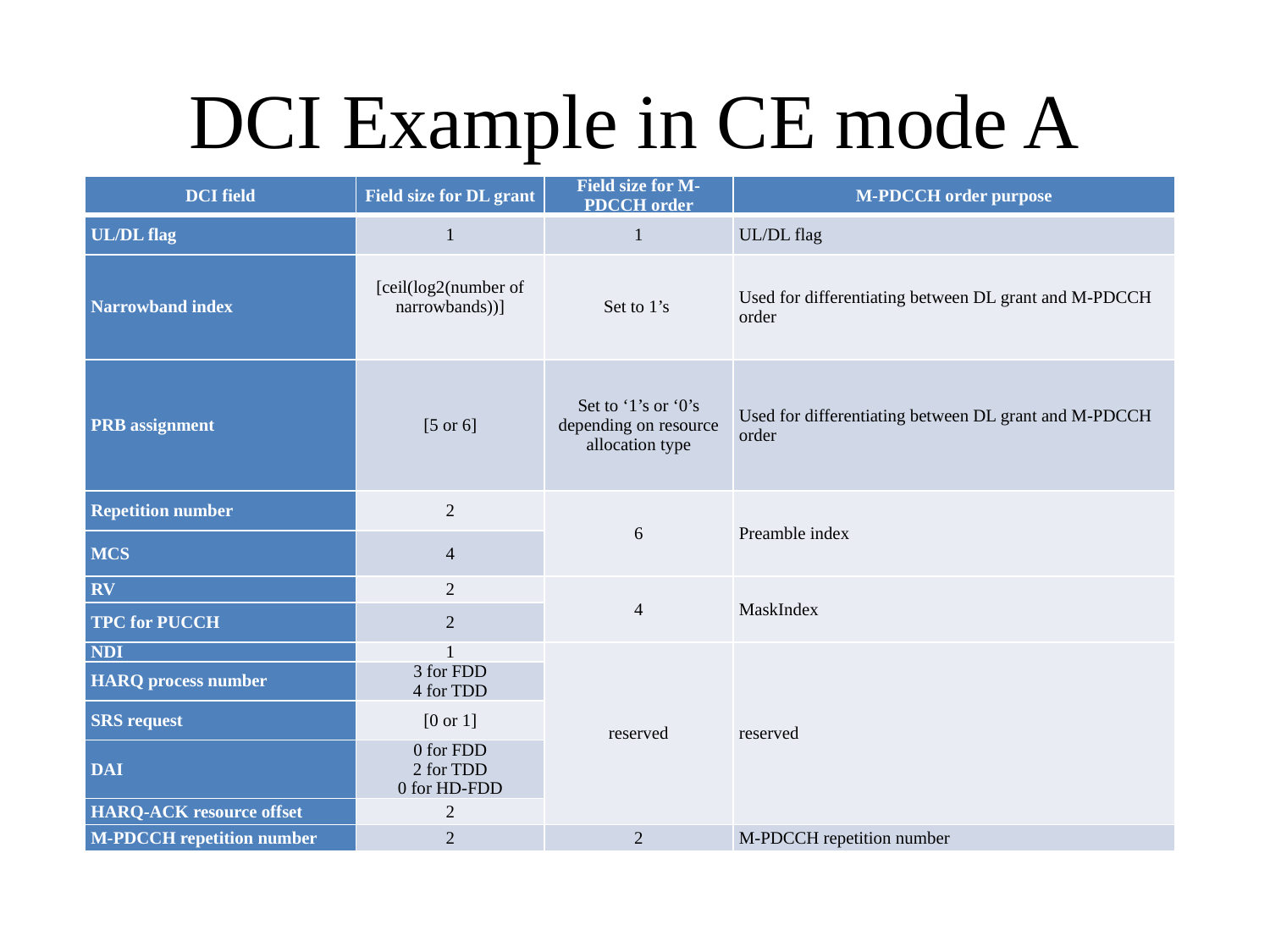

# DCI Example in CE mode A
| DCI field | Field size for DL grant | Field size for M-PDCCH order | M-PDCCH order purpose |
| --- | --- | --- | --- |
| UL/DL flag | 1 | 1 | UL/DL flag |
| Narrowband index | [ceil(log2(number of narrowbands))] | Set to 1’s | Used for differentiating between DL grant and M-PDCCH order |
| PRB assignment | [5 or 6] | Set to ‘1’s or ‘0’s depending on resource allocation type | Used for differentiating between DL grant and M-PDCCH order |
| Repetition number | 2 | 6 | Preamble index |
| MCS | 4 |  |  |
| RV | 2 | 4 | MaskIndex |
| TPC for PUCCH | 2 |  |  |
| NDI | 1 | reserved | reserved |
| HARQ process number | 3 for FDD 4 for TDD |  |  |
| SRS request | [0 or 1] |  |  |
| DAI | 0 for FDD 2 for TDD 0 for HD-FDD |  |  |
| HARQ-ACK resource offset | 2 |  |  |
| M-PDCCH repetition number | 2 | 2 | M-PDCCH repetition number |